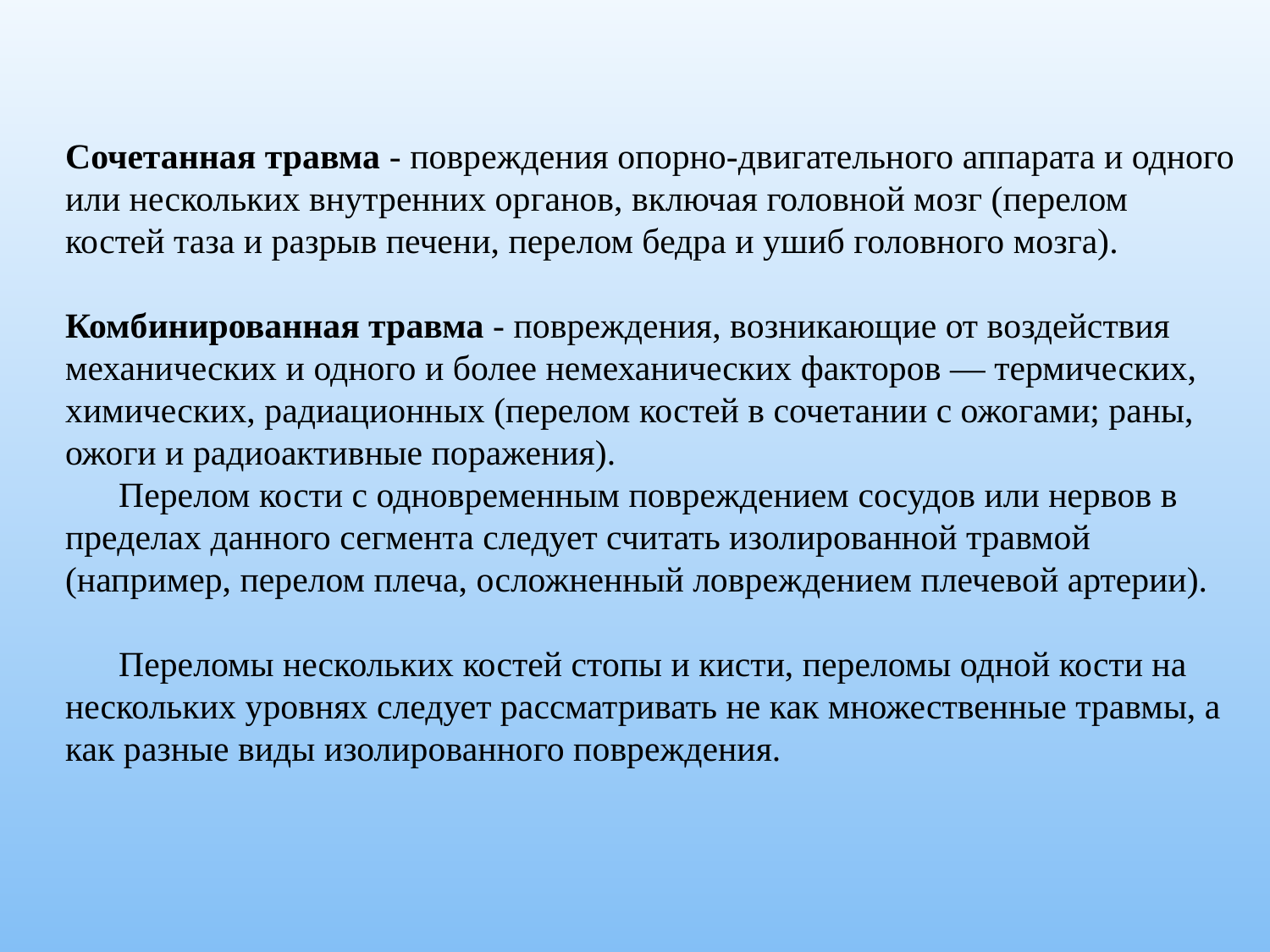

Сочетанная травма - повреждения опорно-двигательного аппарата и одного или нескольких внутренних органов, включая головной мозг (перелом костей таза и разрыв печени, перелом бедра и ушиб головного мозга).

Комбинированная травма - повреждения, возникающие от воздействия механических и одного и более немеханических факторов — термических, химических, радиационных (перелом костей в сочетании с ожогами; раны, ожоги и радиоактивные поражения).
      Перелом кости с одновременным повреждением сосудов или нервов в пределах данного сегмента следует считать изолированной травмой (например, перелом плеча, осложненный ловреждением плечевой артерии).

      Переломы нескольких костей стопы и кисти, переломы одной кости на нескольких уровнях следует рассматривать не как множественные травмы, а как разные виды изолированного повреждения.